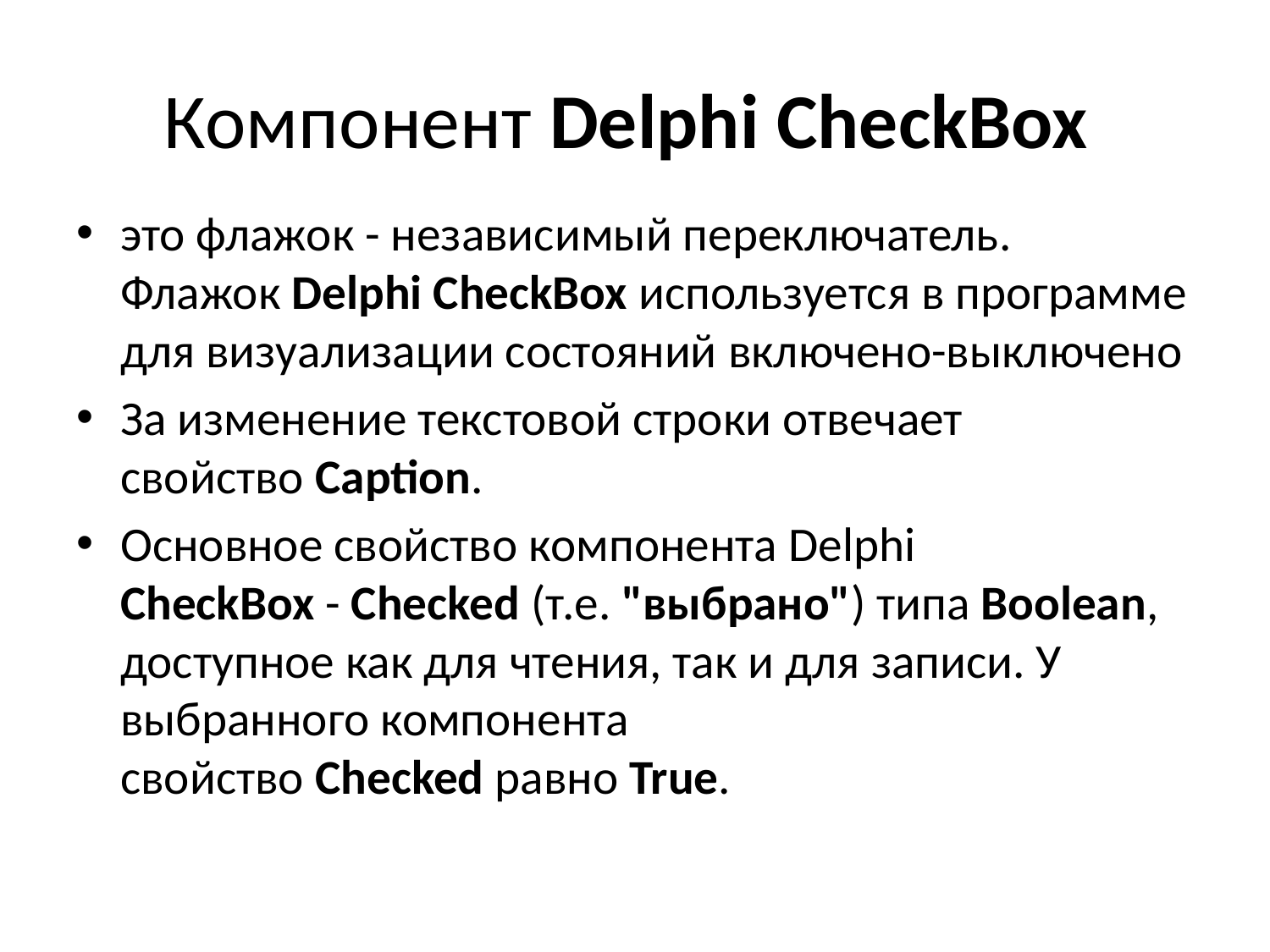

# Компонент Delphi CheckBox
это флажок - независимый переключатель. Флажок Delphi CheckBox используется в программе для визуализации состояний включено-выключено
За изменение текстовой строки отвечает свойство Caption.
Основное свойство компонента Delphi CheckBox - Checked (т.е. "выбрано") типа Boolean, доступное как для чтения, так и для записи. У выбранного компонента свойство Checked равно True.